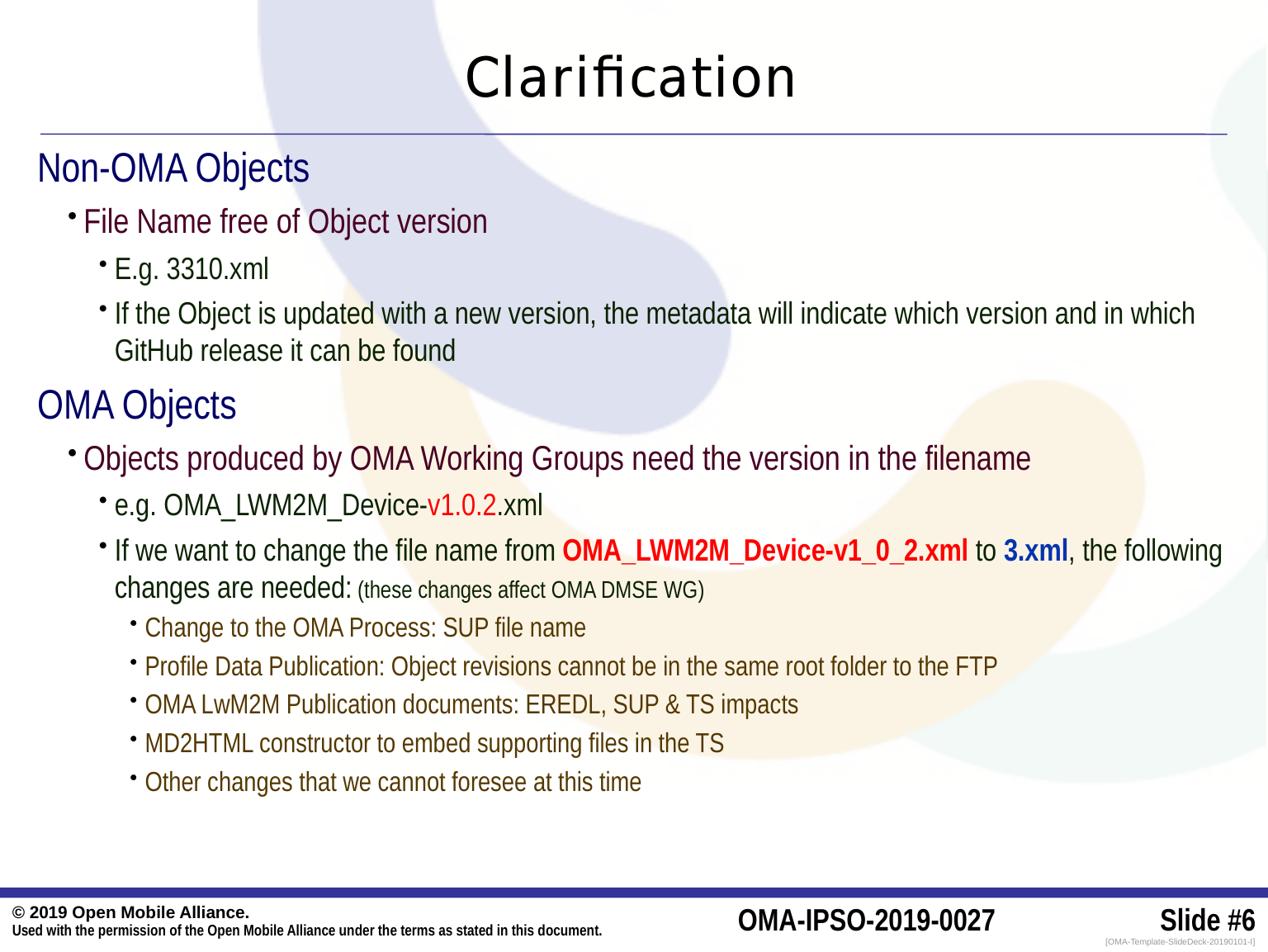

# Clarification
Non-OMA Objects
File Name free of Object version
E.g. 3310.xml
If the Object is updated with a new version, the metadata will indicate which version and in which GitHub release it can be found
OMA Objects
Objects produced by OMA Working Groups need the version in the filename
e.g. OMA_LWM2M_Device-v1.0.2.xml
If we want to change the file name from OMA_LWM2M_Device-v1_0_2.xml to 3.xml, the following changes are needed: (these changes affect OMA DMSE WG)
Change to the OMA Process: SUP file name
Profile Data Publication: Object revisions cannot be in the same root folder to the FTP
OMA LwM2M Publication documents: EREDL, SUP & TS impacts
MD2HTML constructor to embed supporting files in the TS
Other changes that we cannot foresee at this time